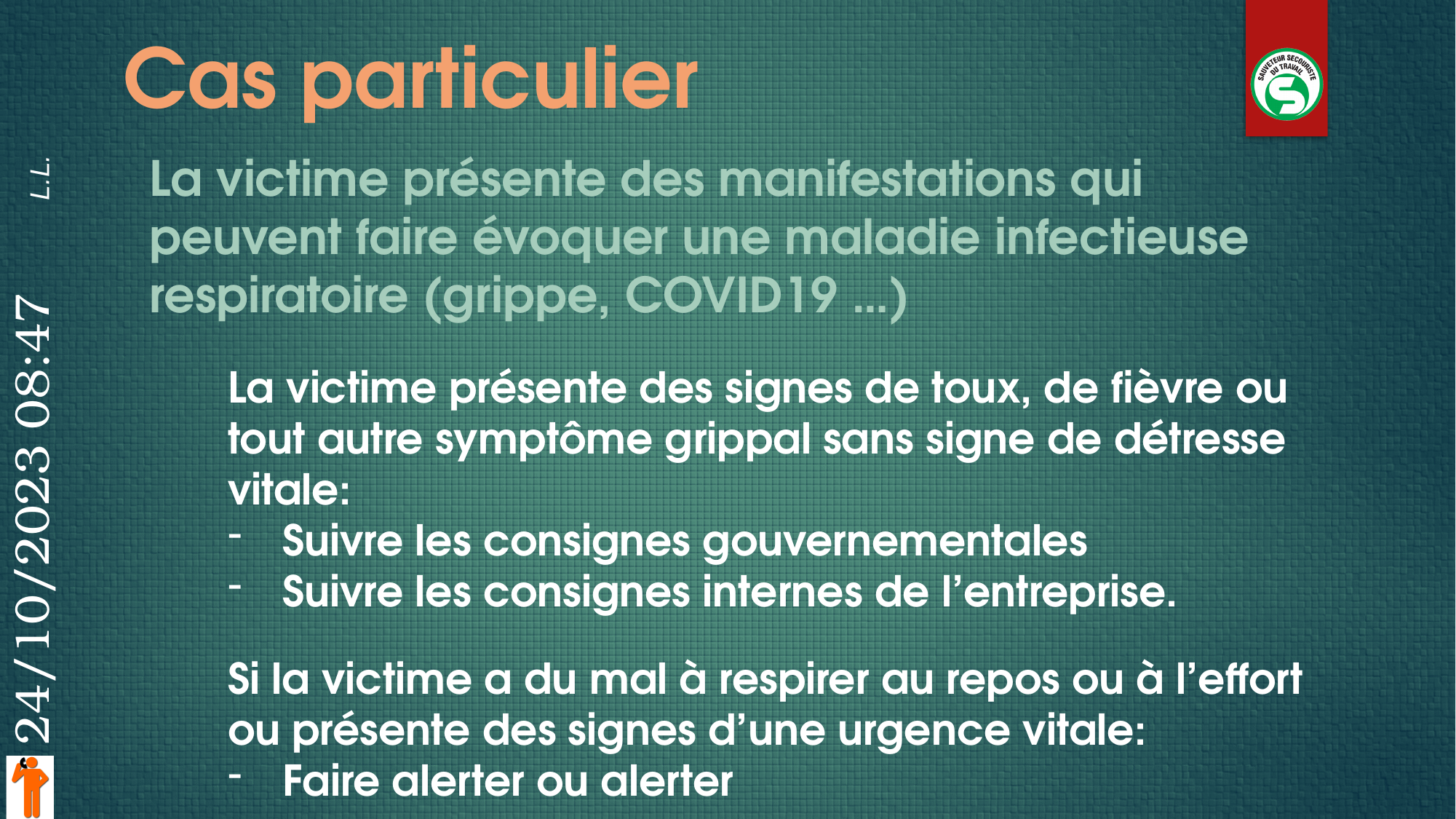

Cas particulier
La victime présente des manifestations qui peuvent faire évoquer une maladie infectieuse respiratoire (grippe, COVID19 …)
La victime présente des signes de toux, de fièvre ou tout autre symptôme grippal sans signe de détresse vitale:
Suivre les consignes gouvernementales
Suivre les consignes internes de l’entreprise.

Si la victime a du mal à respirer au repos ou à l’effort ou présente des signes d’une urgence vitale:
Faire alerter ou alerter